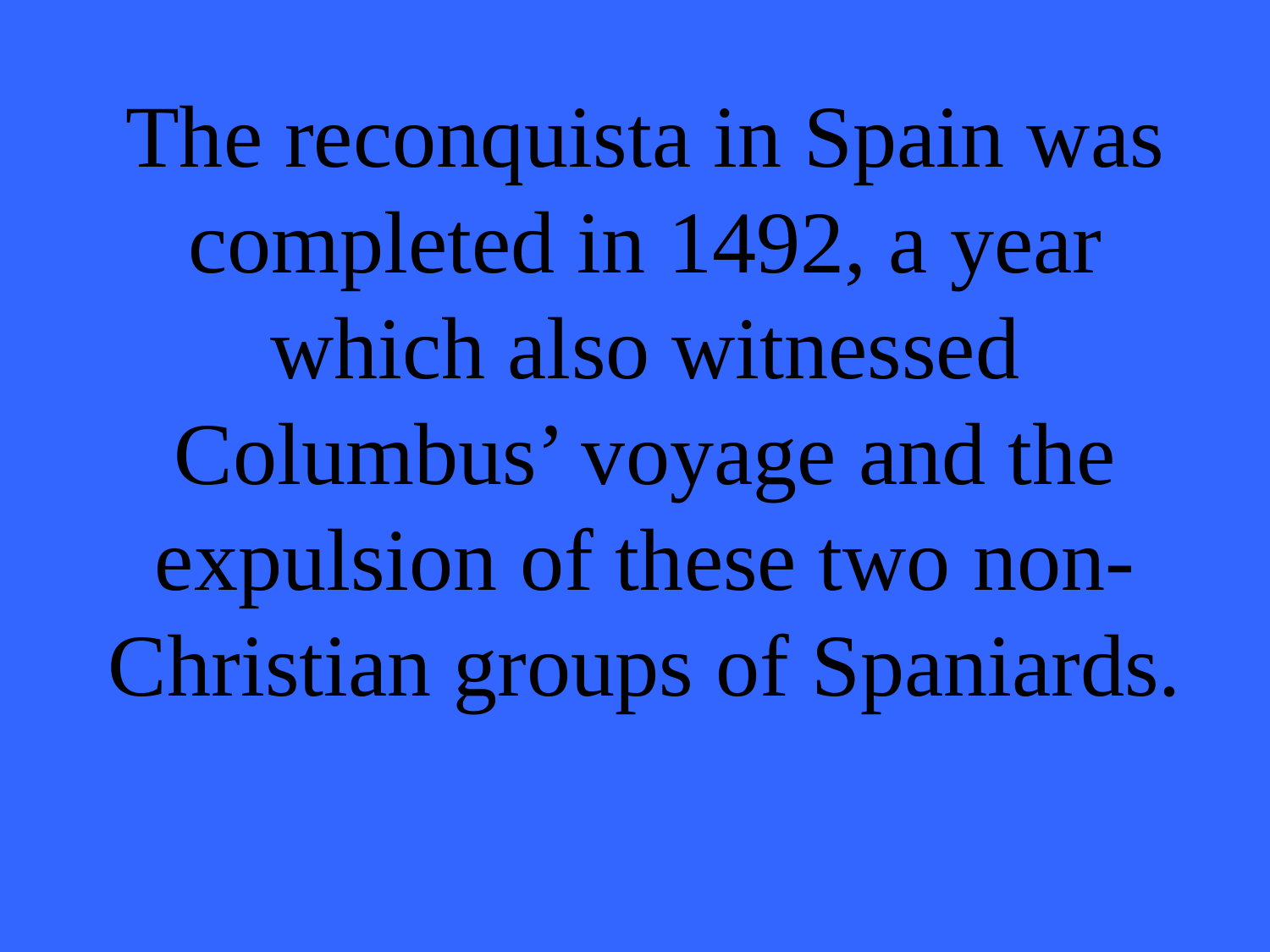

# The reconquista in Spain was completed in 1492, a year which also witnessed Columbus’ voyage and the expulsion of these two non-Christian groups of Spaniards.